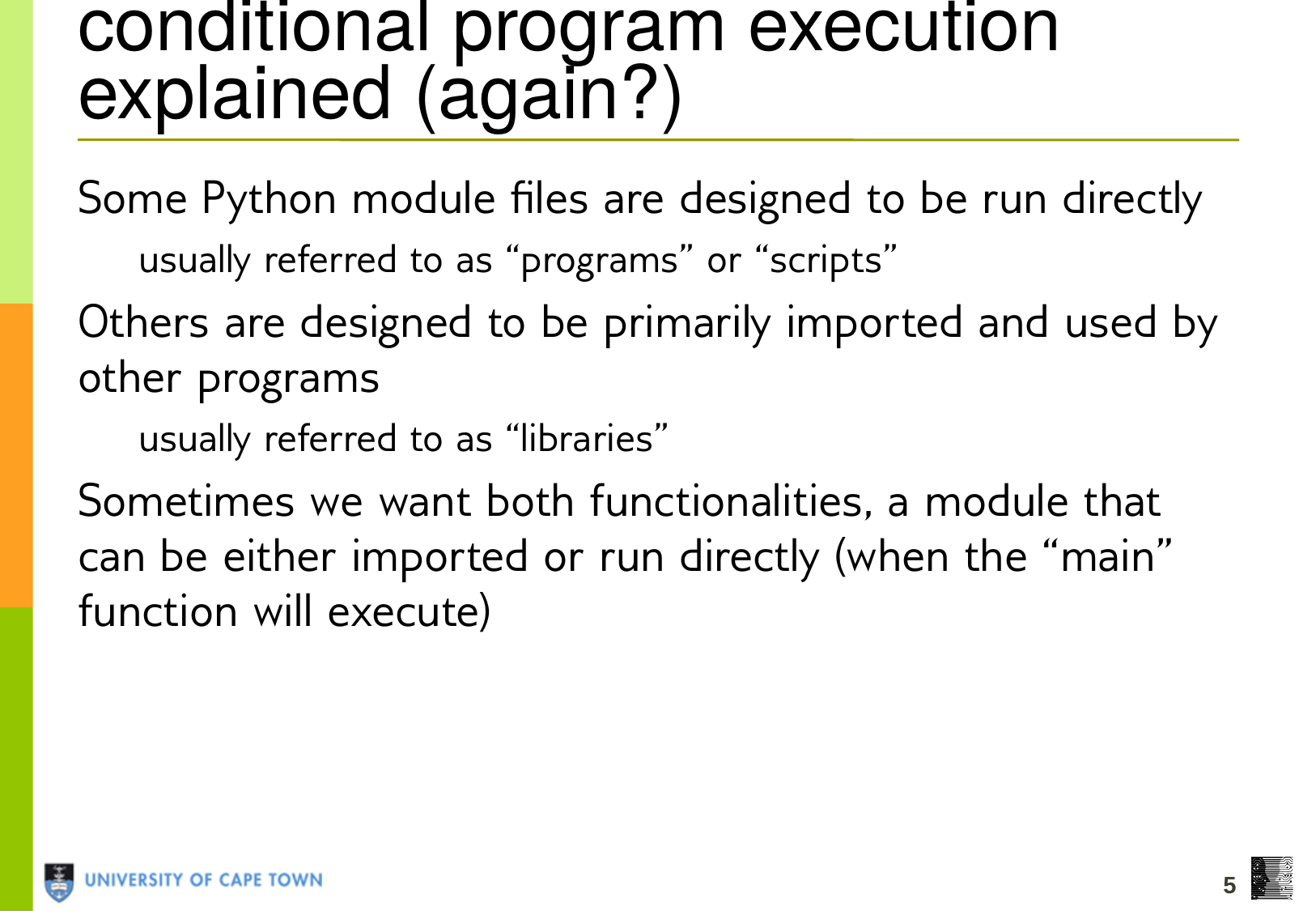

# conditional program execution explained (again?)
Some Python module files are designed to be run directly
usually referred to as “programs” or “scripts”
Others are designed to be primarily imported and used by other programs
usually referred to as “libraries”
Sometimes we want both functionalities, a module that can be either imported or run directly (when the “main” function will execute)

5